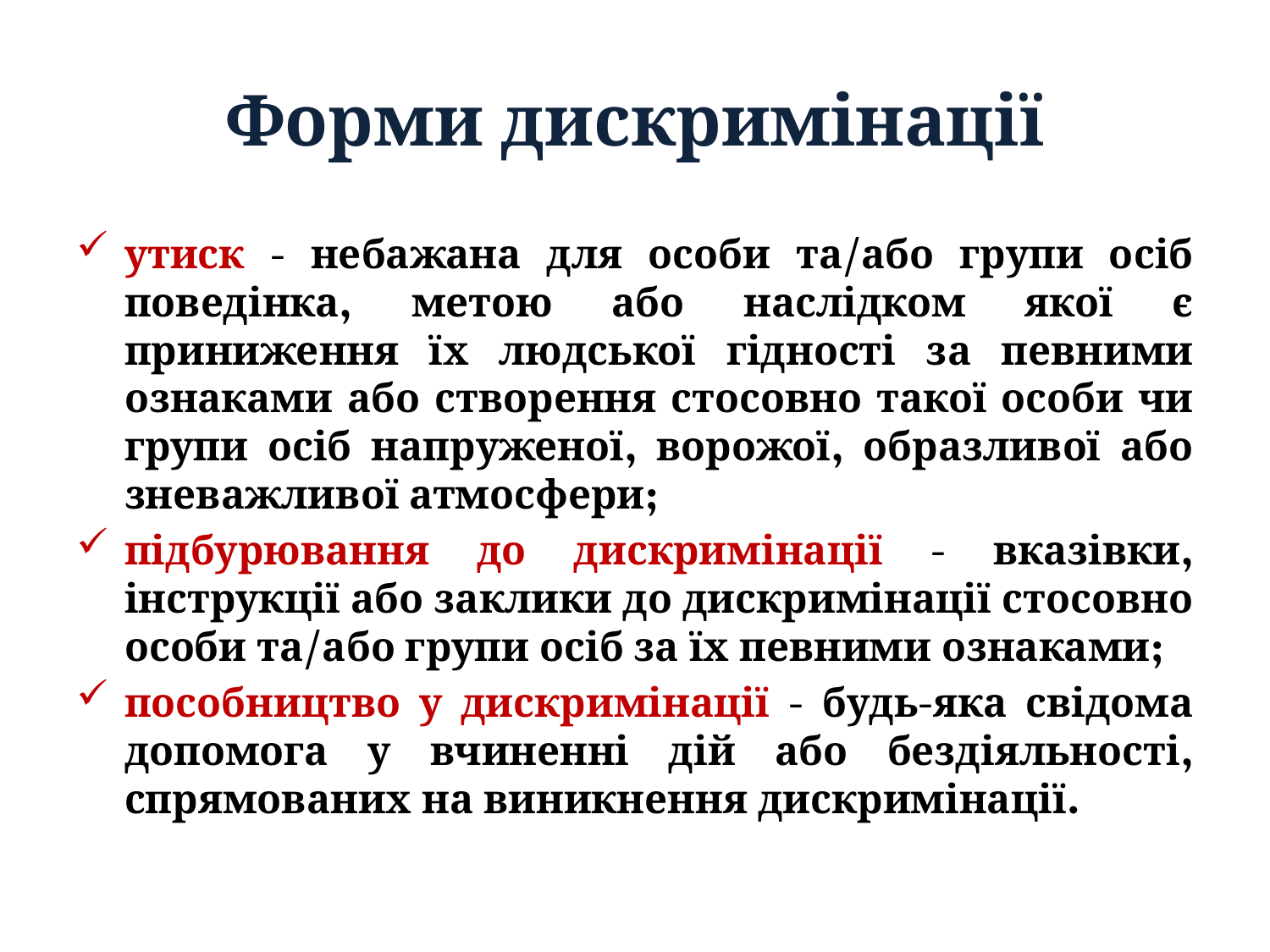

# Форми дискримінації
утиск - небажана для особи та/або групи осіб поведінка, метою або наслідком якої є приниження їх людської гідності за певними ознаками або створення стосовно такої особи чи групи осіб напруженої, ворожої, образливої або зневажливої атмосфери;
підбурювання до дискримінації - вказівки, інструкції або заклики до дискримінації стосовно особи та/або групи осіб за їх певними ознаками;
пособництво у дискримінації - будь-яка свідома допомога у вчиненні дій або бездіяльності, спрямованих на виникнення дискримінації.